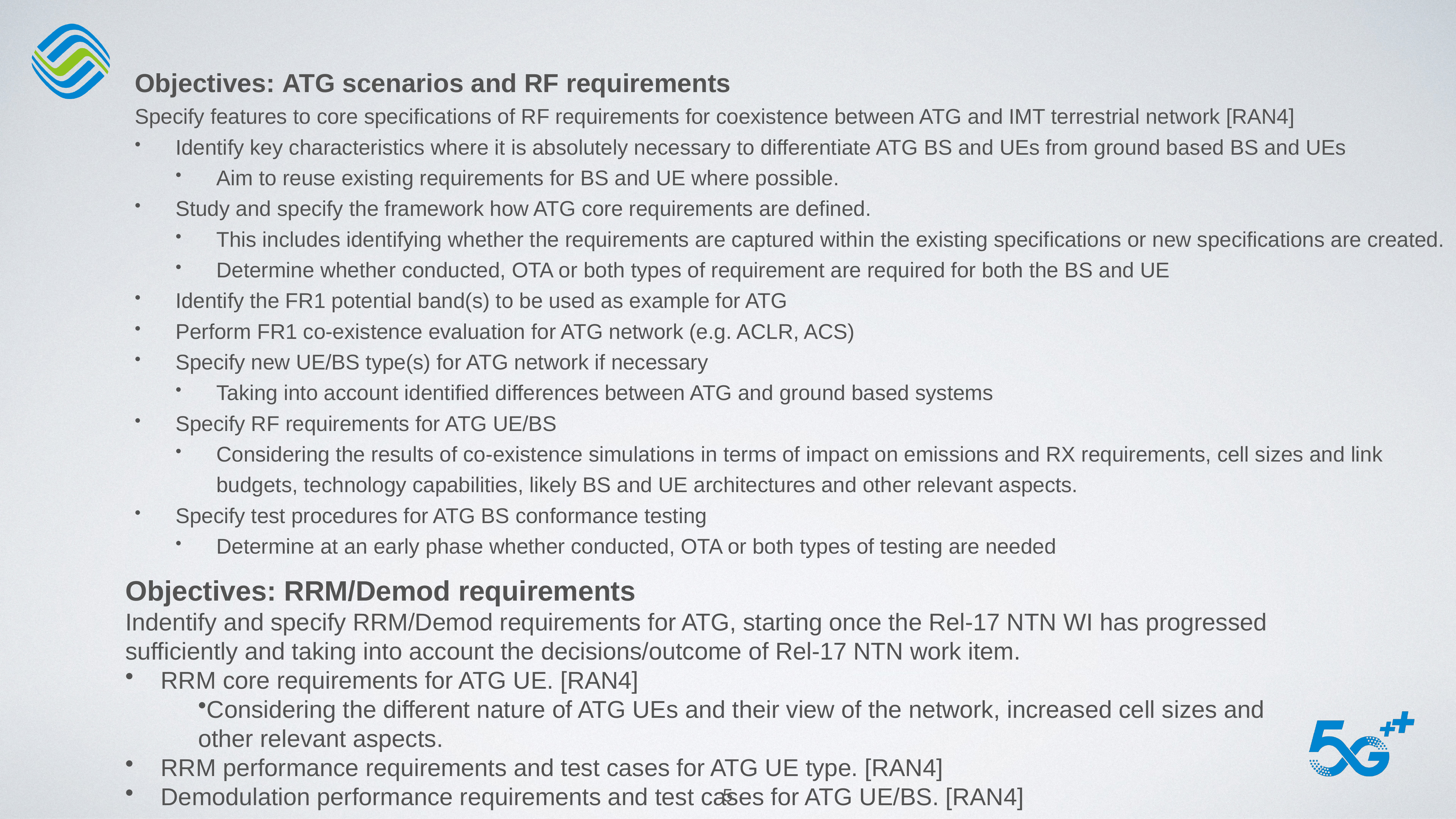

Objectives: ATG scenarios and RF requirements
Specify features to core specifications of RF requirements for coexistence between ATG and IMT terrestrial network [RAN4]
Identify key characteristics where it is absolutely necessary to differentiate ATG BS and UEs from ground based BS and UEs
Aim to reuse existing requirements for BS and UE where possible.
Study and specify the framework how ATG core requirements are defined.
This includes identifying whether the requirements are captured within the existing specifications or new specifications are created.
Determine whether conducted, OTA or both types of requirement are required for both the BS and UE
Identify the FR1 potential band(s) to be used as example for ATG
Perform FR1 co-existence evaluation for ATG network (e.g. ACLR, ACS)
Specify new UE/BS type(s) for ATG network if necessary
Taking into account identified differences between ATG and ground based systems
Specify RF requirements for ATG UE/BS
Considering the results of co-existence simulations in terms of impact on emissions and RX requirements, cell sizes and link budgets, technology capabilities, likely BS and UE architectures and other relevant aspects.
Specify test procedures for ATG BS conformance testing
Determine at an early phase whether conducted, OTA or both types of testing are needed

Objectives: RRM/Demod requirements
Indentify and specify RRM/Demod requirements for ATG, starting once the Rel-17 NTN WI has progressed sufficiently and taking into account the decisions/outcome of Rel-17 NTN work item.
    RRM core requirements for ATG UE. [RAN4]
Considering the different nature of ATG UEs and their view of the network, increased cell sizes and other relevant aspects.
    RRM performance requirements and test cases for ATG UE type. [RAN4]
    Demodulation performance requirements and test cases for ATG UE/BS. [RAN4]
5